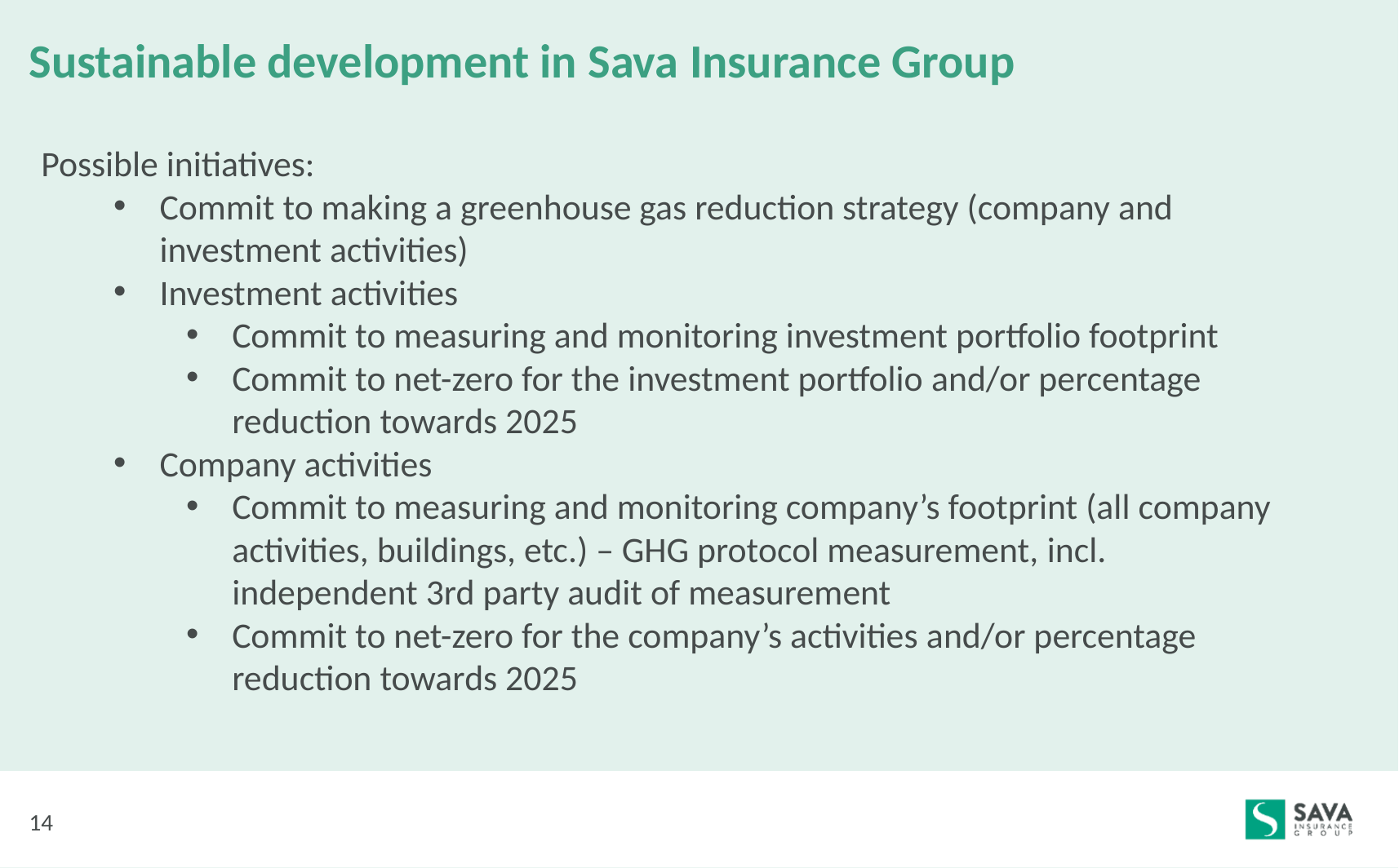

# Sustainable development in Sava Insurance Group
Possible initiatives:
Commit to making a greenhouse gas reduction strategy (company and investment activities)
Investment activities
Commit to measuring and monitoring investment portfolio footprint
Commit to net-zero for the investment portfolio and/or percentage reduction towards 2025
Company activities
Commit to measuring and monitoring company’s footprint (all company activities, buildings, etc.) – GHG protocol measurement, incl. independent 3rd party audit of measurement
Commit to net-zero for the company’s activities and/or percentage reduction towards 2025

14